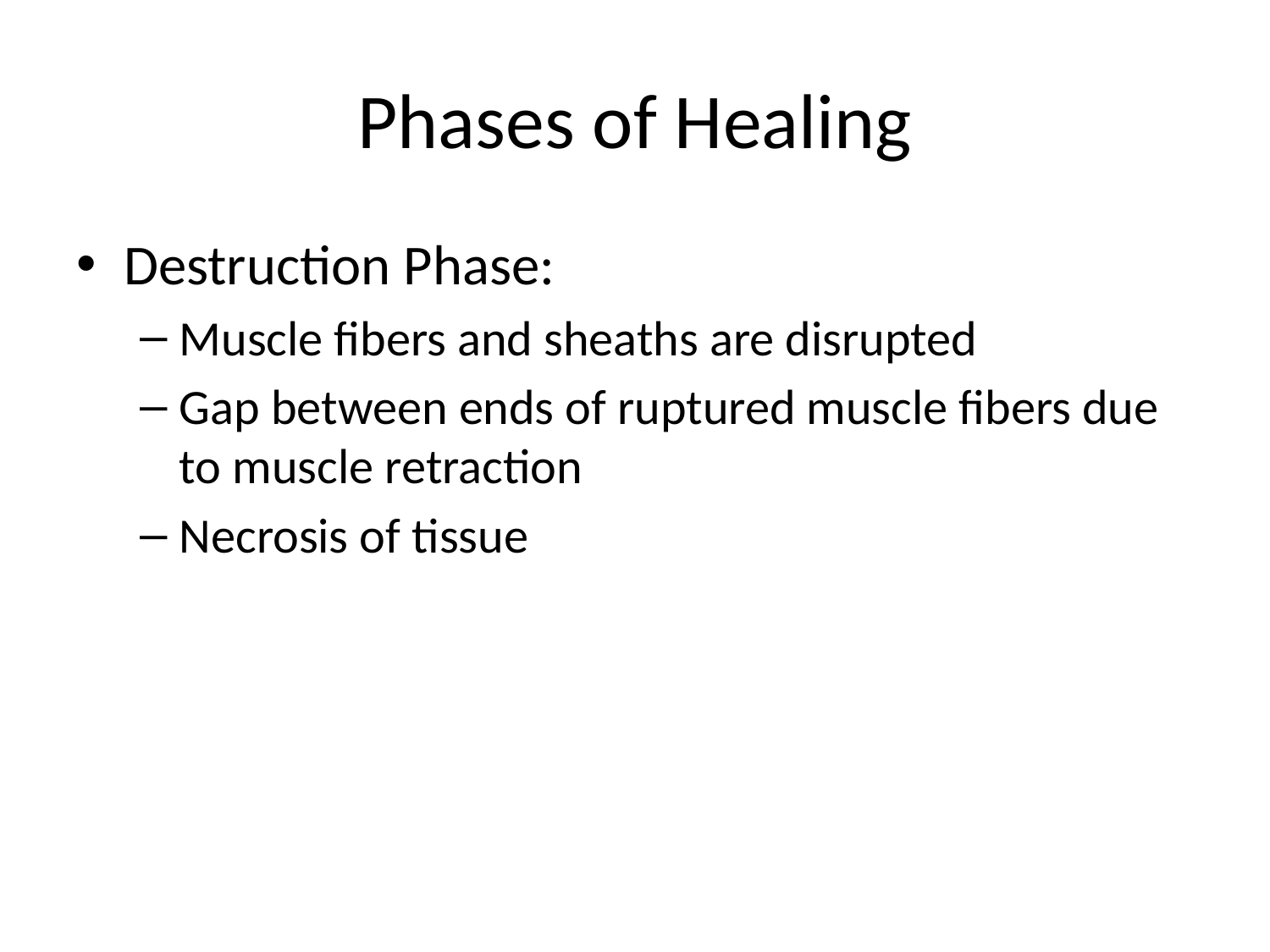

# Phases of Healing
Destruction Phase:
Muscle fibers and sheaths are disrupted
Gap between ends of ruptured muscle fibers due to muscle retraction
Necrosis of tissue